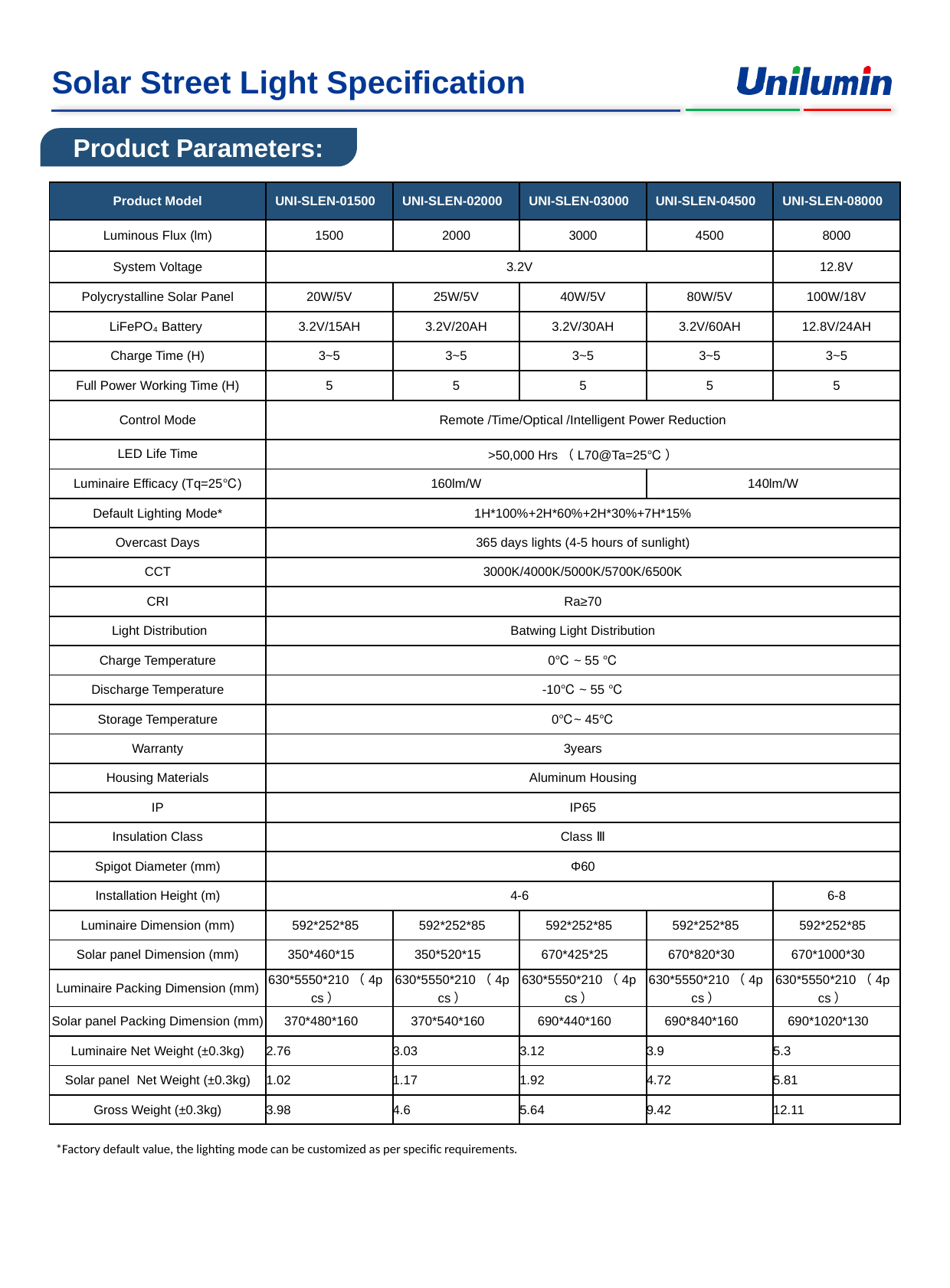

Product Parameters:
| Product Model | UNI-SLEN-01500 | UNI-SLEN-02000 | UNI-SLEN-03000 | UNI-SLEN-04500 | UNI-SLEN-08000 |
| --- | --- | --- | --- | --- | --- |
| Luminous Flux (lm) | 1500 | 2000 | 3000 | 4500 | 8000 |
| System Voltage | 3.2V |  |  |  | 12.8V |
| Polycrystalline Solar Panel | 20W/5V | 25W/5V | 40W/5V | 80W/5V | 100W/18V |
| LiFePO₄ Battery | 3.2V/15AH | 3.2V/20AH | 3.2V/30AH | 3.2V/60AH | 12.8V/24AH |
| Charge Time (H) | 3~5 | 3~5 | 3~5 | 3~5 | 3~5 |
| Full Power Working Time (H) | 5 | 5 | 5 | 5 | 5 |
| Control Mode | Remote /Time/Optical /Intelligent Power Reduction |  |  |  |  |
| LED Life Time | >50,000 Hrs（L70@Ta=25℃） |  |  |  |  |
| Luminaire Efficacy (Tq=25℃) | 160lm/W |  |  | 140lm/W |  |
| Default Lighting Mode\* | 1H\*100%+2H\*60%+2H\*30%+7H\*15% |  |  |  |  |
| Overcast Days | 365 days lights (4-5 hours of sunlight) |  |  |  |  |
| CCT | 3000K/4000K/5000K/5700K/6500K |  |  |  |  |
| CRI | Ra≥70 |  |  |  |  |
| Light Distribution | Batwing Light Distribution |  |  |  |  |
| Charge Temperature | 0℃ ~ 55 ℃ |  |  |  |  |
| Discharge Temperature | -10℃ ~ 55 ℃ |  |  |  |  |
| Storage Temperature | 0℃~ 45℃ |  |  |  |  |
| Warranty | 3years |  |  |  |  |
| Housing Materials | Aluminum Housing |  |  |  |  |
| IP | IP65 |  |  |  |  |
| Insulation Class | Class Ⅲ |  |  |  |  |
| Spigot Diameter (mm) | Φ60 |  |  |  |  |
| Installation Height (m) | 4-6 |  |  |  | 6-8 |
| Luminaire Dimension (mm) | 592\*252\*85 | 592\*252\*85 | 592\*252\*85 | 592\*252\*85 | 592\*252\*85 |
| Solar panel Dimension (mm) | 350\*460\*15 | 350\*520\*15 | 670\*425\*25 | 670\*820\*30 | 670\*1000\*30 |
| Luminaire Packing Dimension (mm) | 630\*5550\*210（4pcs） | 630\*5550\*210（4pcs） | 630\*5550\*210（4pcs） | 630\*5550\*210（4pcs） | 630\*5550\*210（4pcs） |
| Solar panel Packing Dimension (mm) | 370\*480\*160 | 370\*540\*160 | 690\*440\*160 | 690\*840\*160 | 690\*1020\*130 |
| Luminaire Net Weight (±0.3kg) | 2.76 | 3.03 | 3.12 | 3.9 | 5.3 |
| Solar panel Net Weight (±0.3kg) | 1.02 | 1.17 | 1.92 | 4.72 | 5.81 |
| Gross Weight (±0.3kg) | 3.98 | 4.6 | 5.64 | 9.42 | 12.11 |
*Factory default value, the lighting mode can be customized as per specific requirements.